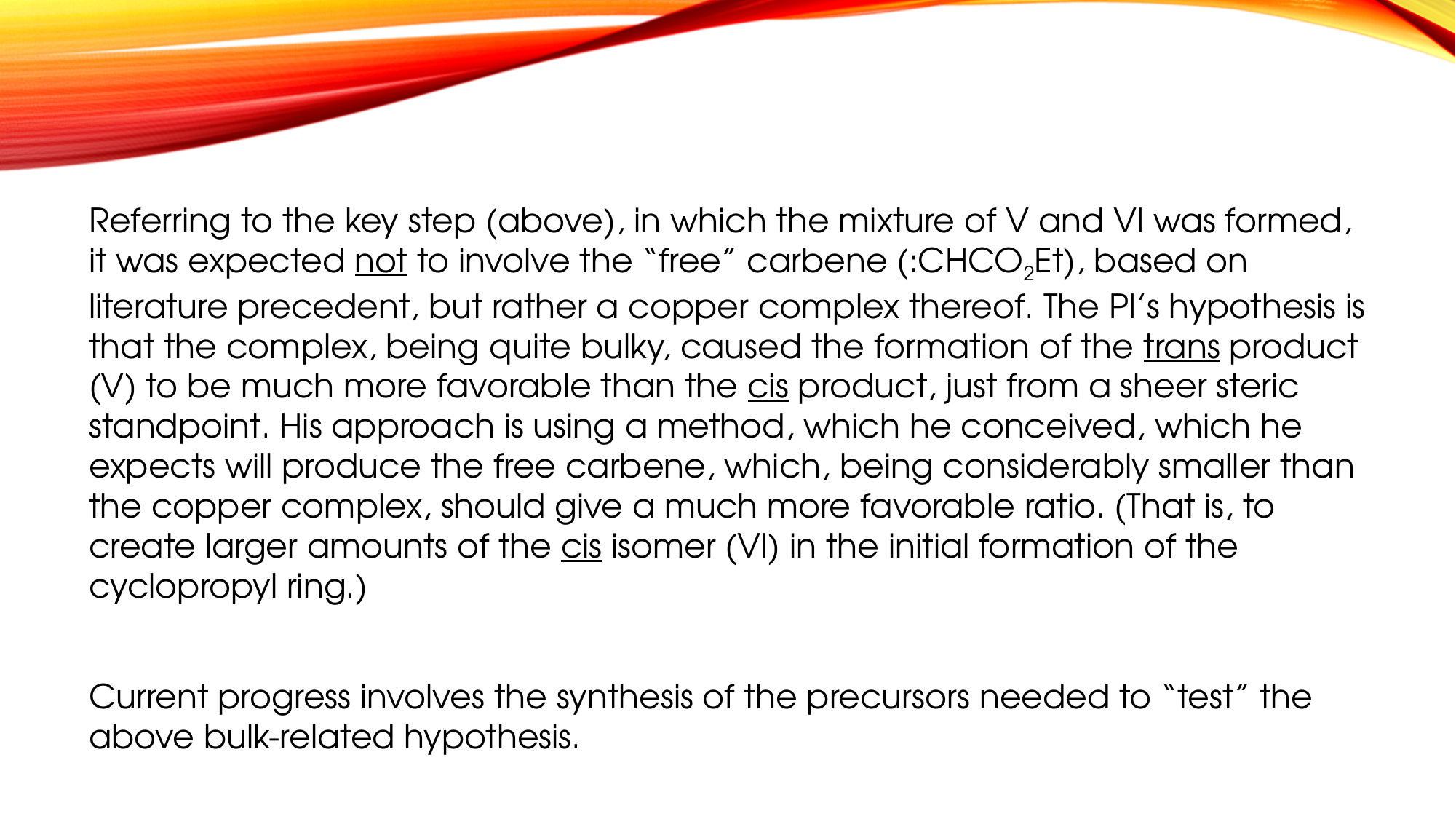

Referring to the key step (above), in which the mixture of V and VI was formed, it was expected not to involve the “free” carbene (:CHCO2Et), based on literature precedent, but rather a copper complex thereof. The PI’s hypothesis is that the complex, being quite bulky, caused the formation of the trans product (V) to be much more favorable than the cis product, just from a sheer steric standpoint. His approach is using a method, which he conceived, which he expects will produce the free carbene, which, being considerably smaller than the copper complex, should give a much more favorable ratio. (That is, to create larger amounts of the cis isomer (VI) in the initial formation of the cyclopropyl ring.)

Current progress involves the synthesis of the precursors needed to “test” the above bulk-related hypothesis.